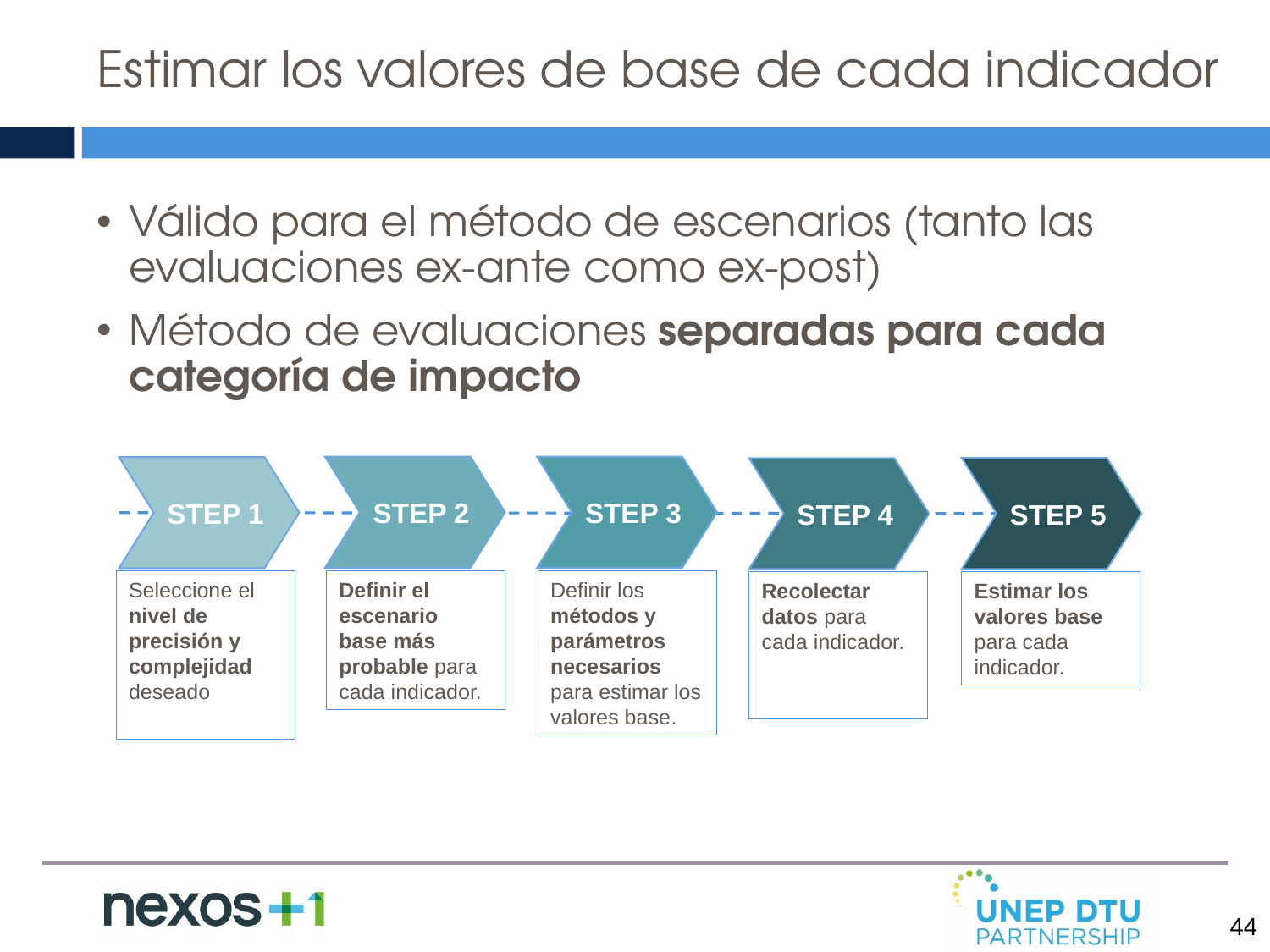

# Estimar los valores de base de cada indicador
Válido para el método de escenarios (tanto las evaluaciones ex-ante como ex-post)
Método de evaluaciones separadas para cada categoría de impacto
STEP 3
STEP 2
STEP 1
STEP 5
STEP 4
Definir el escenario base más probable para cada indicador.
Definir los métodos y parámetros necesarios para estimar los valores base.
Seleccione el nivel de precisión y complejidad deseado

Recolectar datos para cada indicador.

Estimar los valores base para cada indicador.